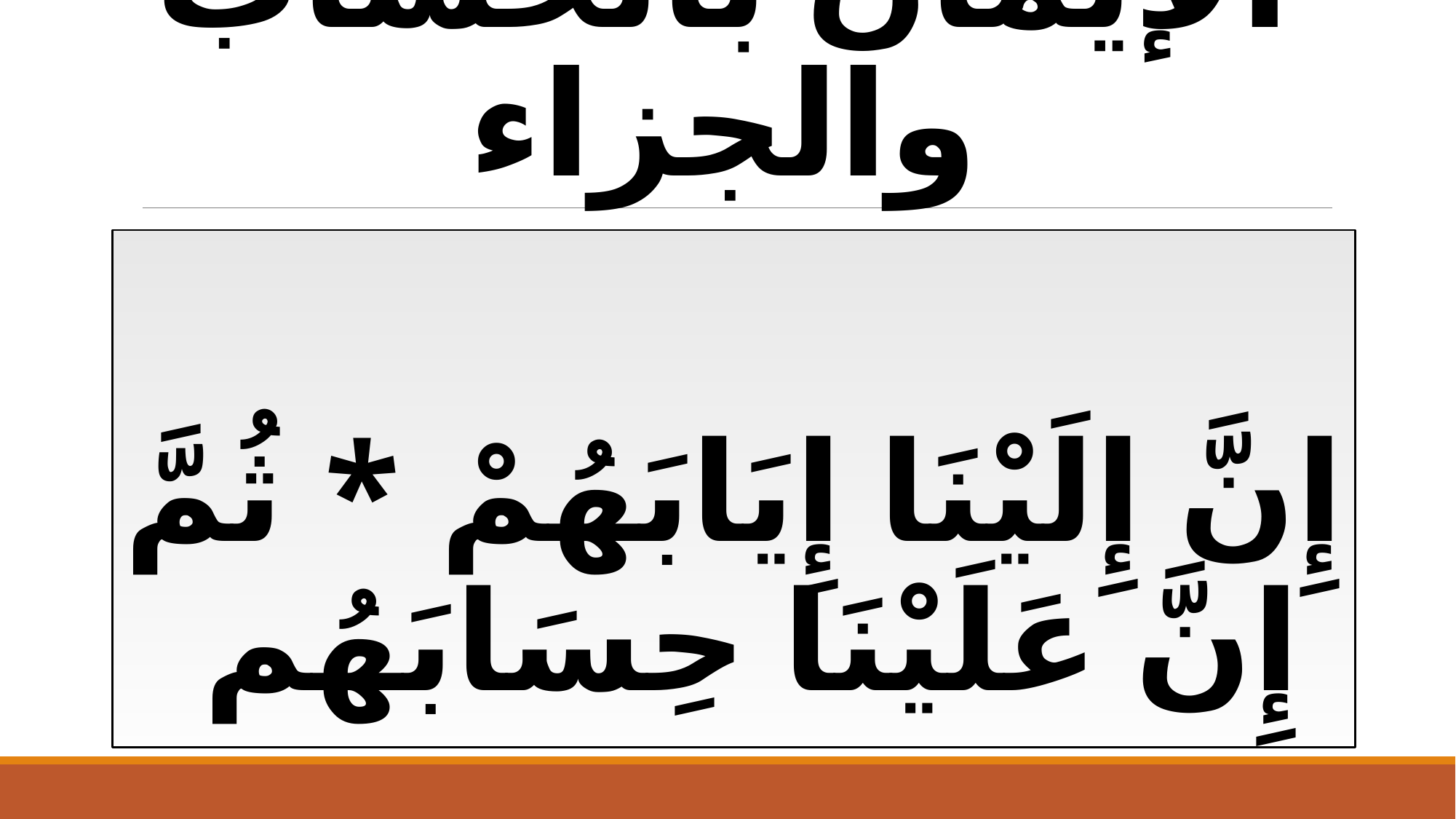

# الإيمان بالحساب والجزاء

إِنَّ إِلَيْنَا إِيَابَهُمْ * ثُمَّ إِنَّ عَلَيْنَا حِسَابَهُم